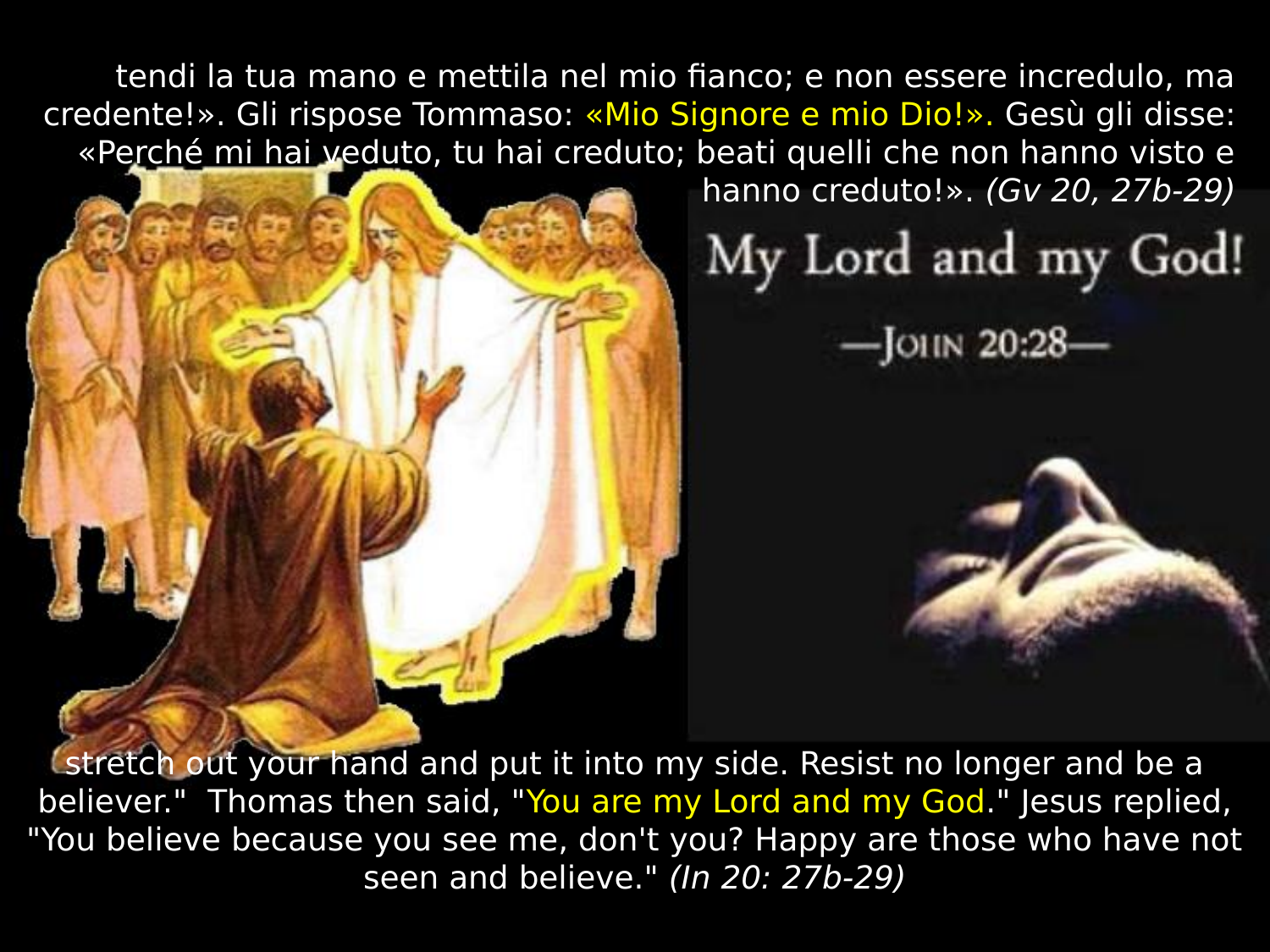

# tendi la tua mano e mettila nel mio fianco; e non essere incredulo, ma credente!». Gli rispose Tommaso: «Mio Signore e mio Dio!». Gesù gli disse: «Perché mi hai veduto, tu hai creduto; beati quelli che non hanno visto e hanno creduto!». (Gv 20, 27b-29)
stretch out your hand and put it into my side. Resist no longer and be a believer."  Thomas then said, "You are my Lord and my God." Jesus replied, "You believe because you see me, don't you? Happy are those who have not seen and believe." (In 20: 27b-29)